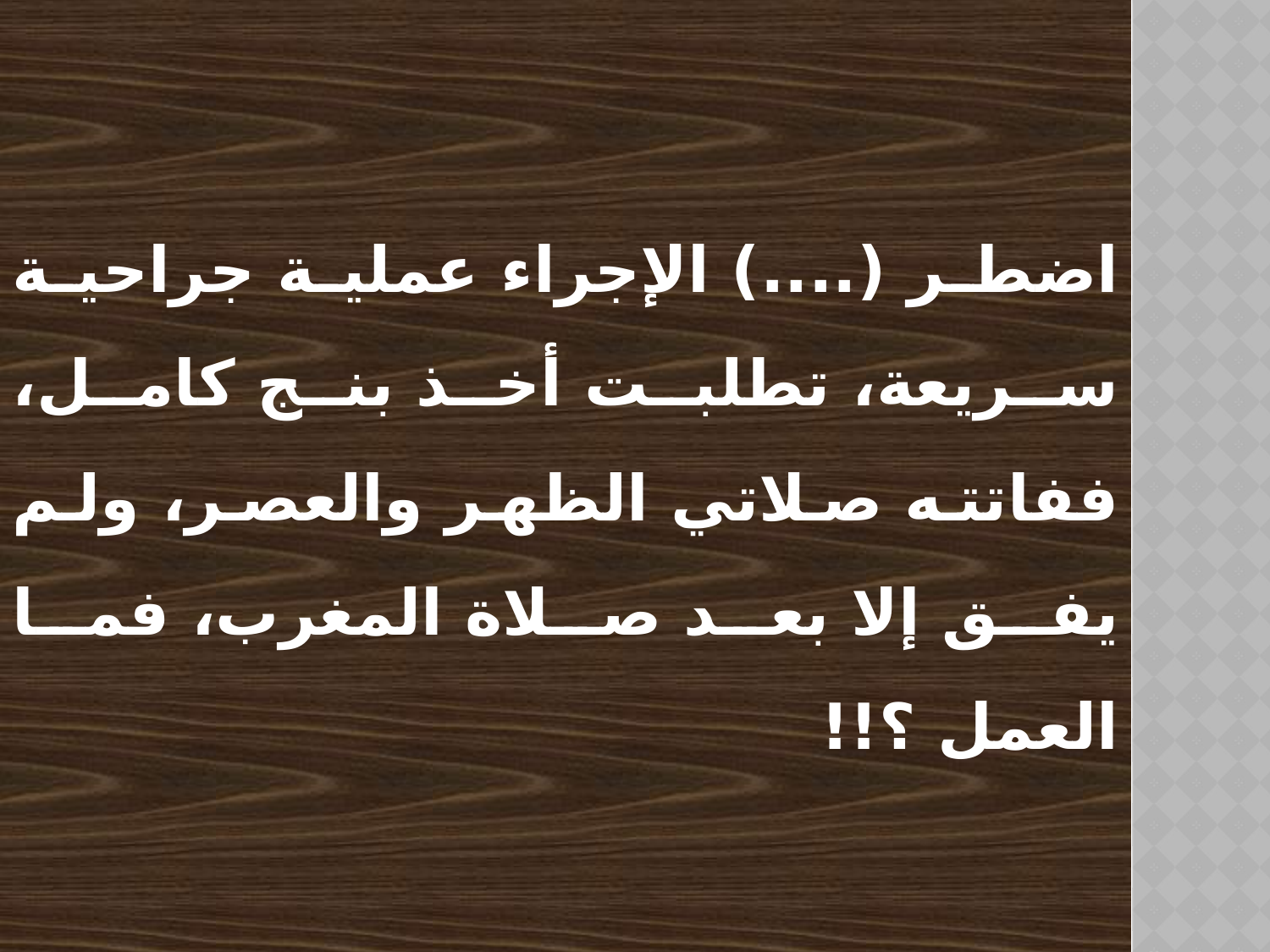

اضطر (....) الإجراء عملية جراحية سريعة، تطلبت أخذ بنج كامل، ففاتته صلاتي الظهر والعصر، ولم يفق إلا بعد صلاة المغرب، فما العمل ؟!!